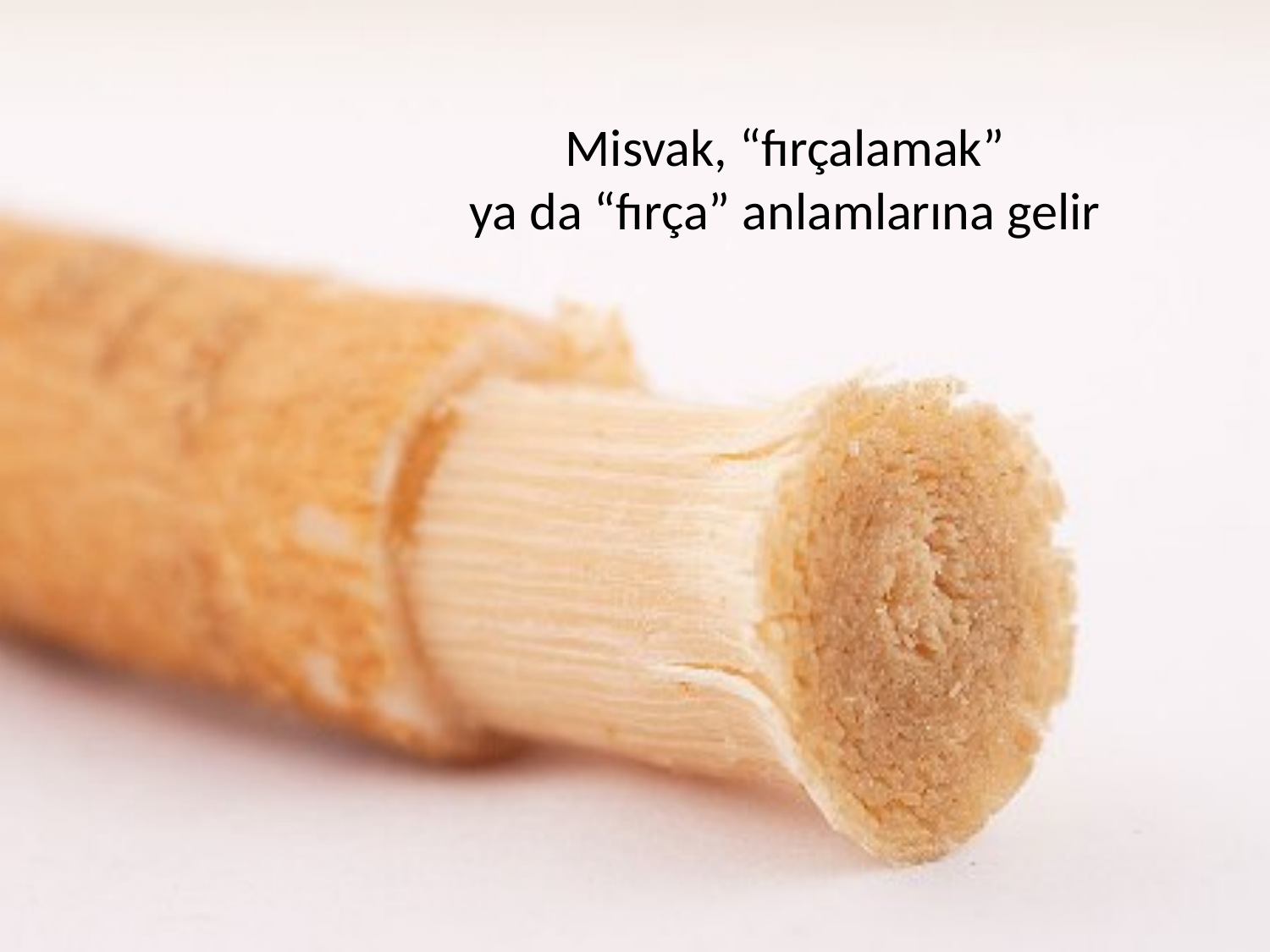

# Misvak, “fırçalamak” ya da “fırça” anlamlarına gelir